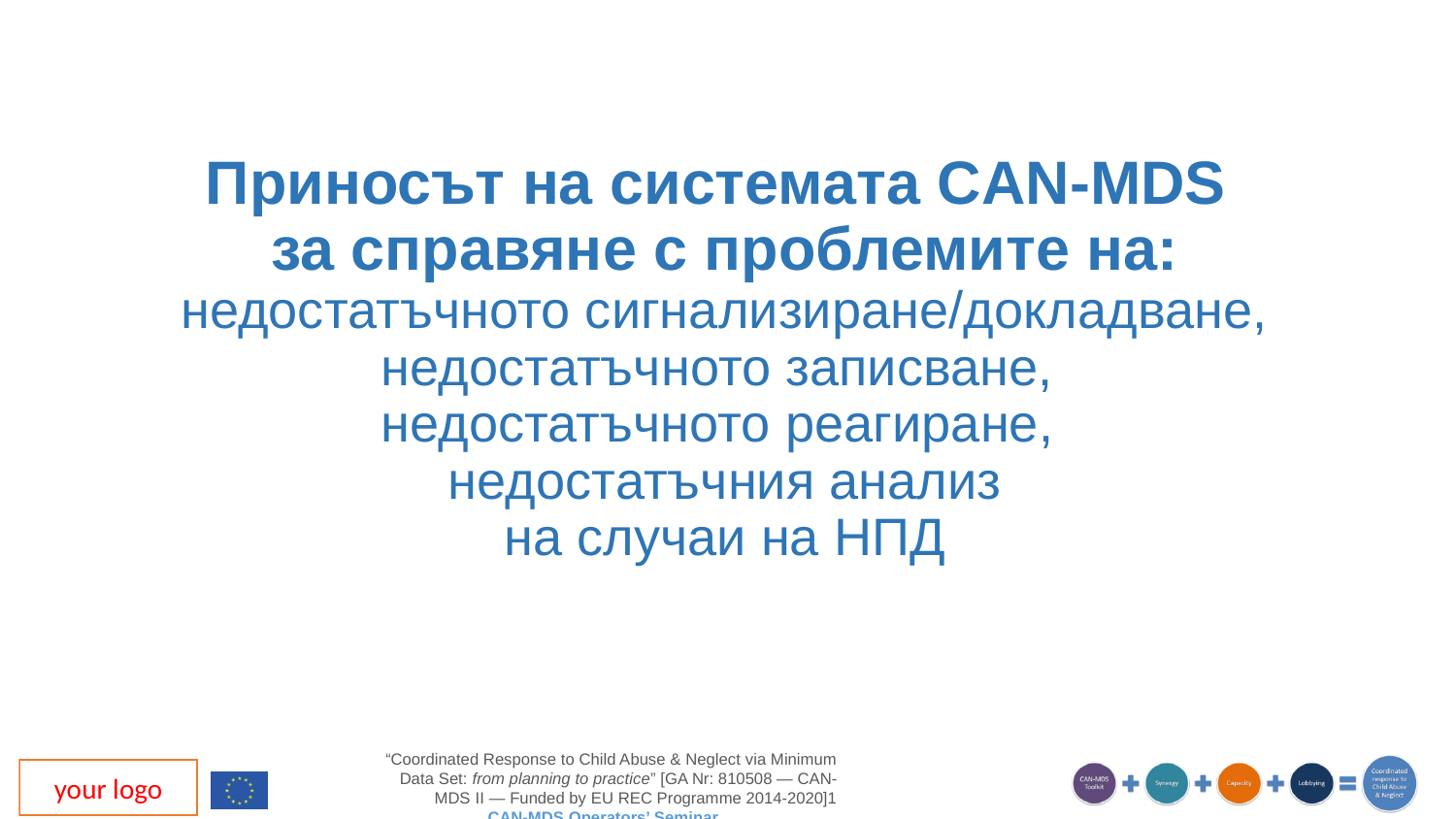

Приносът на системата CAN-MDS
за справяне с проблемите на:
 недостатъчното сигнализиране/докладване,
недостатъчното записване,
недостатъчното реагиране,
недостатъчния анализ
на случаи на НПД